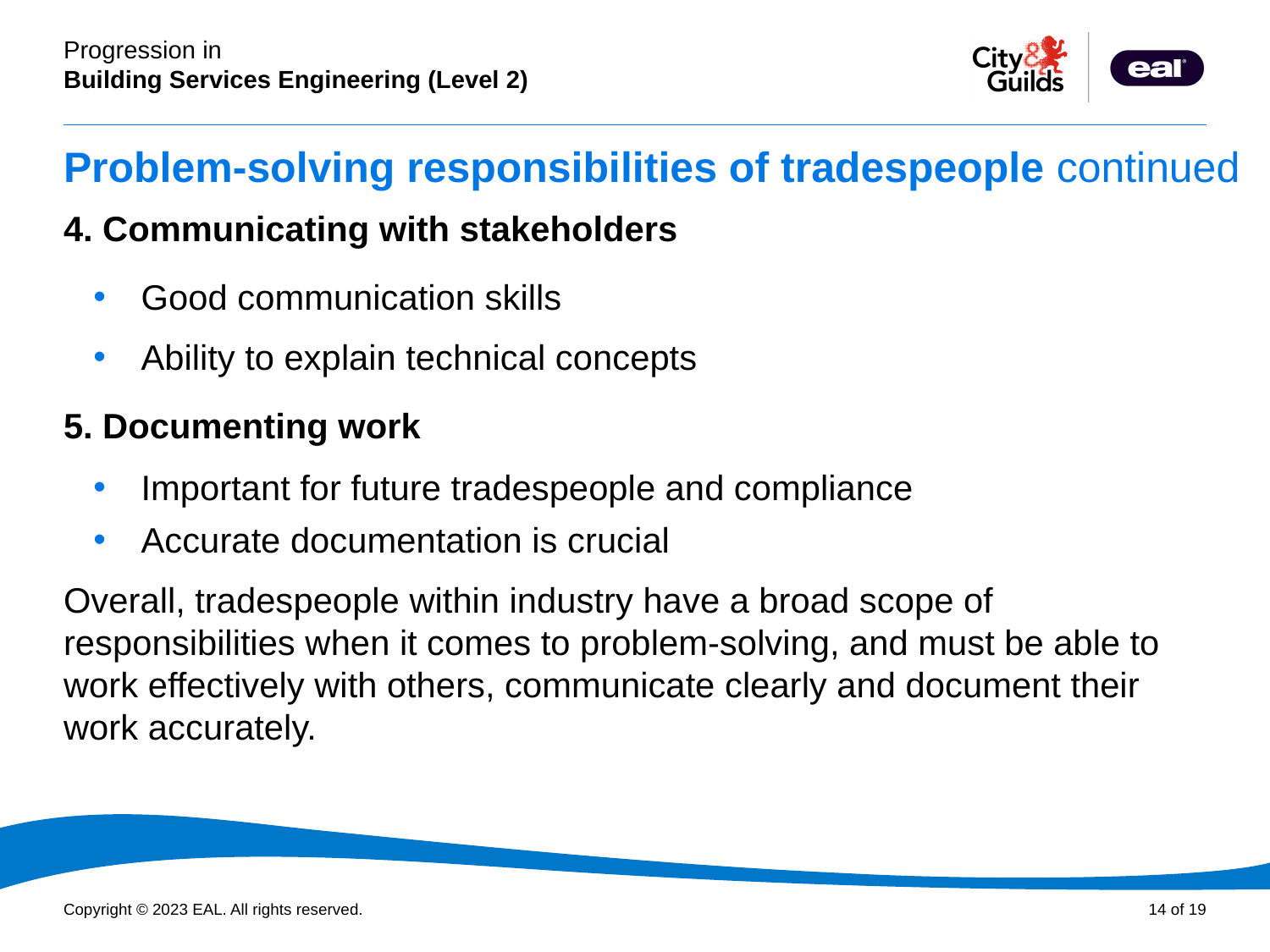

# Problem-solving responsibilities of tradespeople continued
4. Communicating with stakeholders
Good communication skills
Ability to explain technical concepts
5. Documenting work
Important for future tradespeople and compliance
Accurate documentation is crucial
Overall, tradespeople within industry have a broad scope of responsibilities when it comes to problem-solving, and must be able to work effectively with others, communicate clearly and document their work accurately.